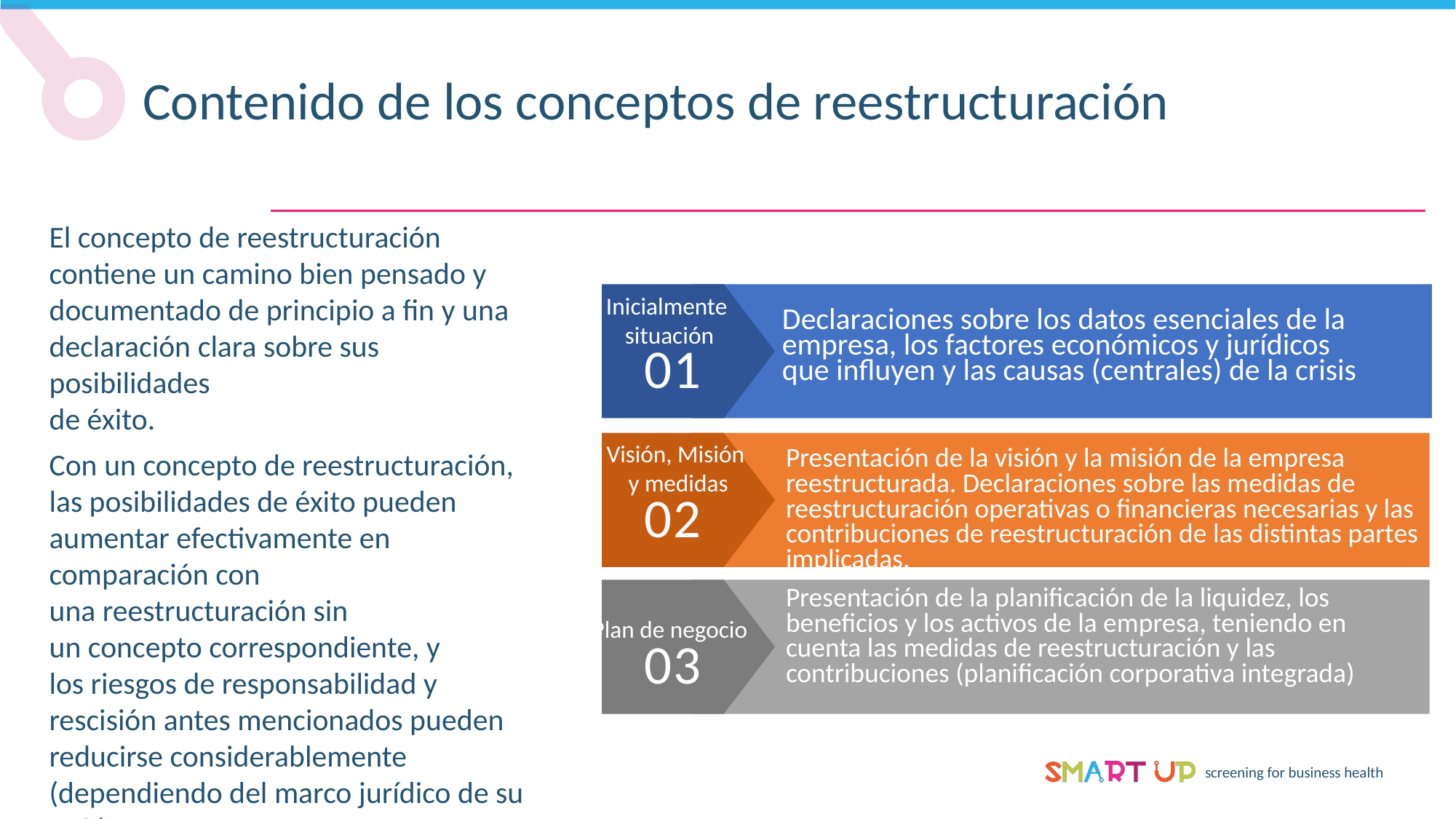

Contenido de los conceptos de reestructuración
El concepto de reestructuración contiene un camino bien pensado y documentado de principio a fin y una declaración clara sobre sus posibilidades
de éxito.
Con un concepto de reestructuración, las posibilidades de éxito pueden aumentar efectivamente en comparación con
una reestructuración sin
un concepto correspondiente, y
los riesgos de responsabilidad y rescisión antes mencionados pueden reducirse considerablemente (dependiendo del marco jurídico de su país)

Inicialmente
situación
Declaraciones sobre los datos esenciales de la empresa, los factores económicos y jurídicos que influyen y las causas (centrales) de la crisis
01
Visión, Misión
y medidas

Presentación de la visión y la misión de la empresa reestructurada. Declaraciones sobre las medidas de reestructuración operativas o financieras necesarias y las contribuciones de reestructuración de las distintas partes implicadas.
02
Liquidación

Presentación de la planificación de la liquidez, los beneficios y los activos de la empresa, teniendo en cuenta las medidas de reestructuración y las contribuciones (planificación corporativa integrada)
Plan de negocio
03